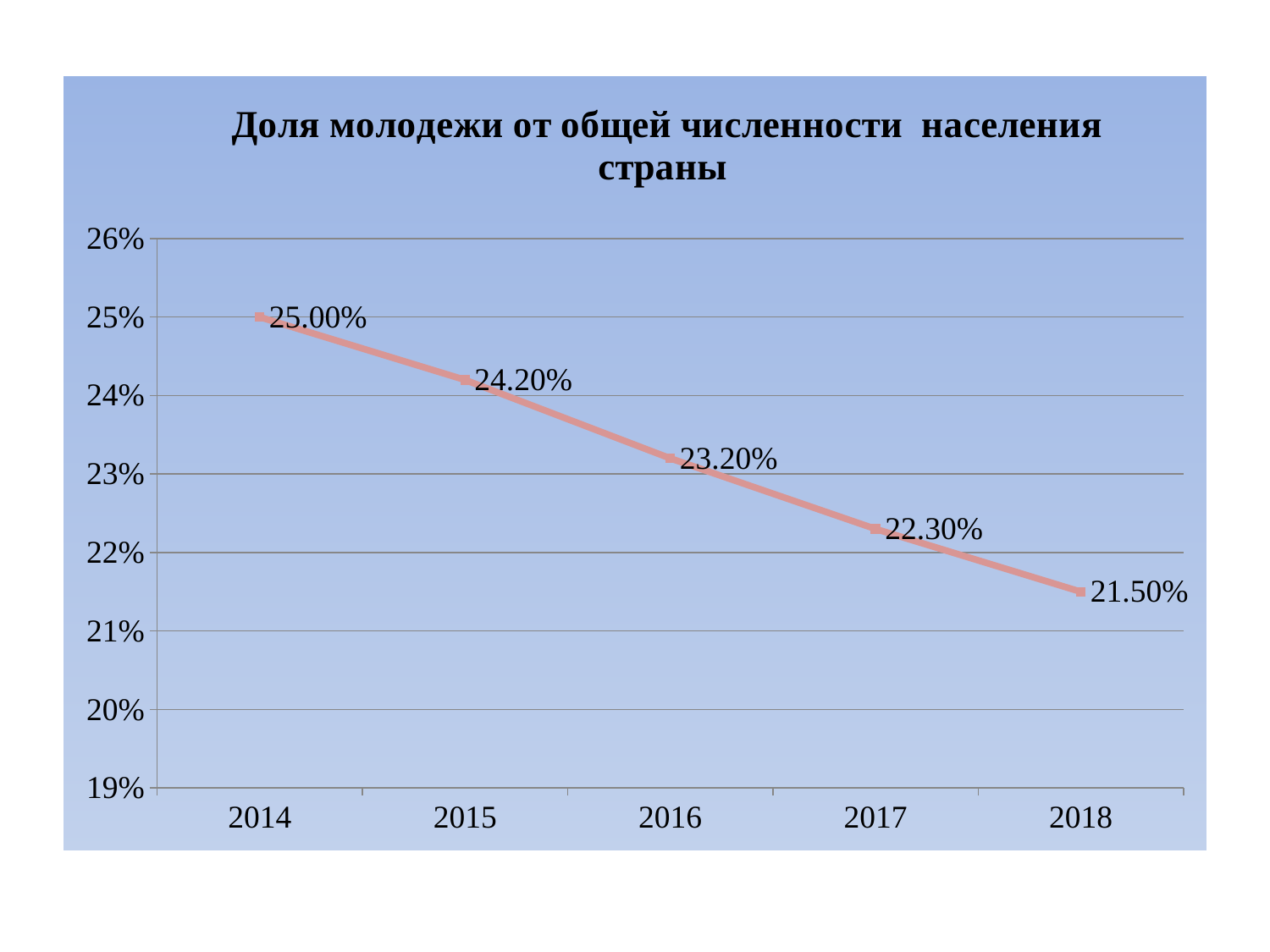

### Chart: Доля молодежи от общей численности  населения страны

| Category | Доля молодежи от общей численности населения страны |
|---|---|
| 2014 | 0.25 |
| 2015 | 0.24200000000000002 |
| 2016 | 0.232 |
| 2017 | 0.223 |
| 2018 | 0.21500000000000002 |